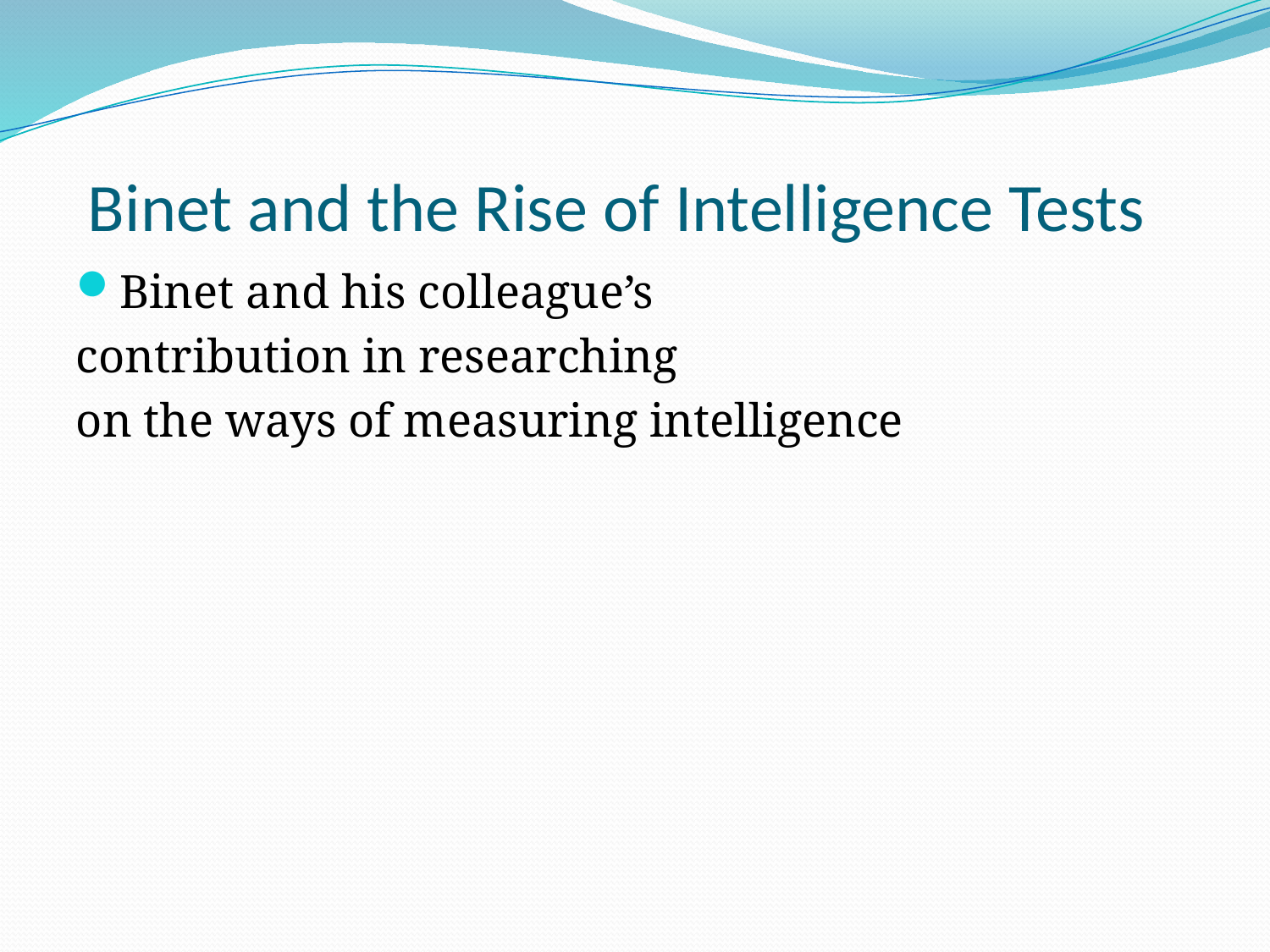

# Binet and the Rise of Intelligence Tests
Binet and his colleague’s
contribution in researching
on the ways of measuring intelligence